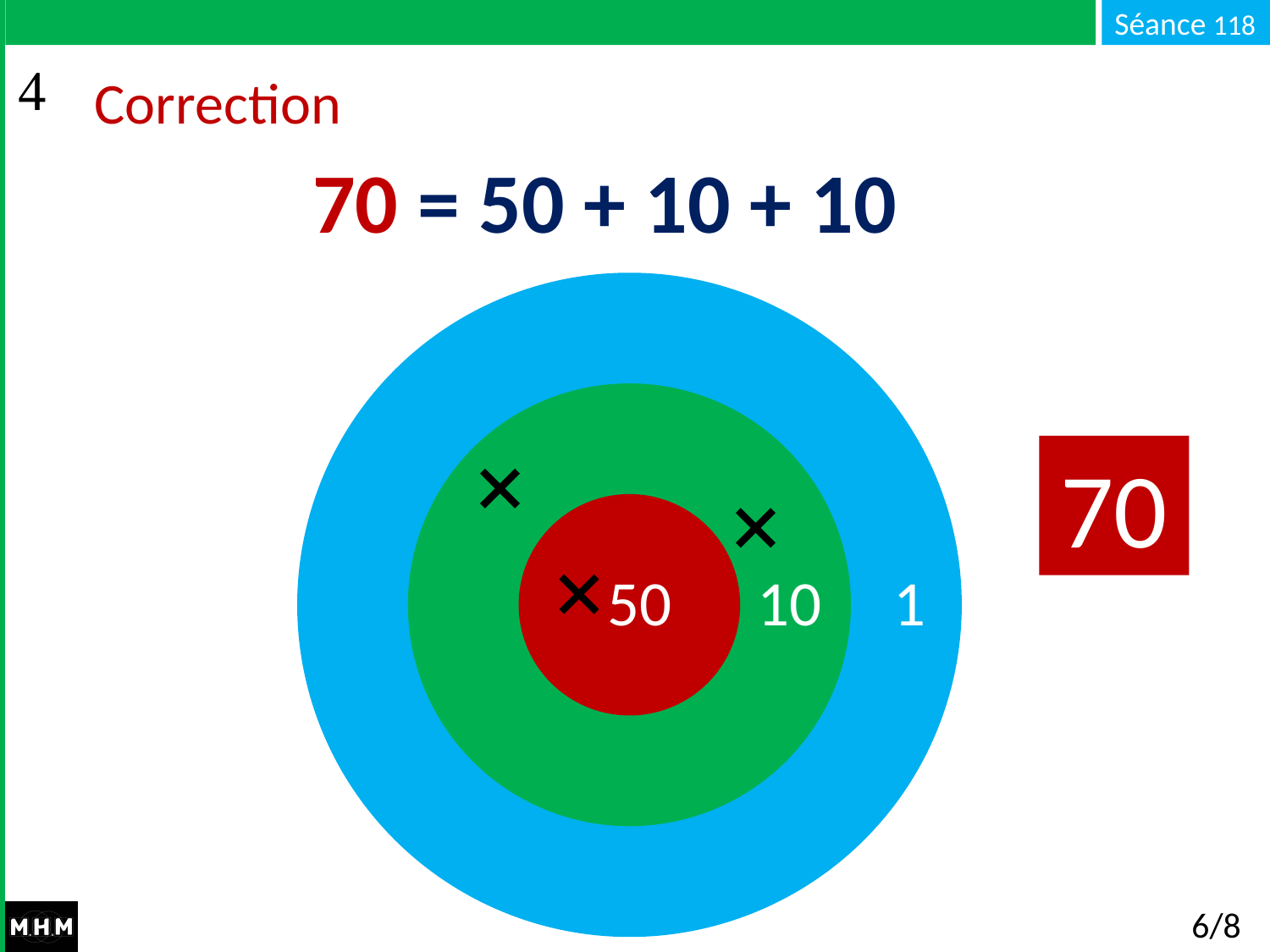

# Correction
70 = 50 + 10 + 10

70

50      10     1

6/8